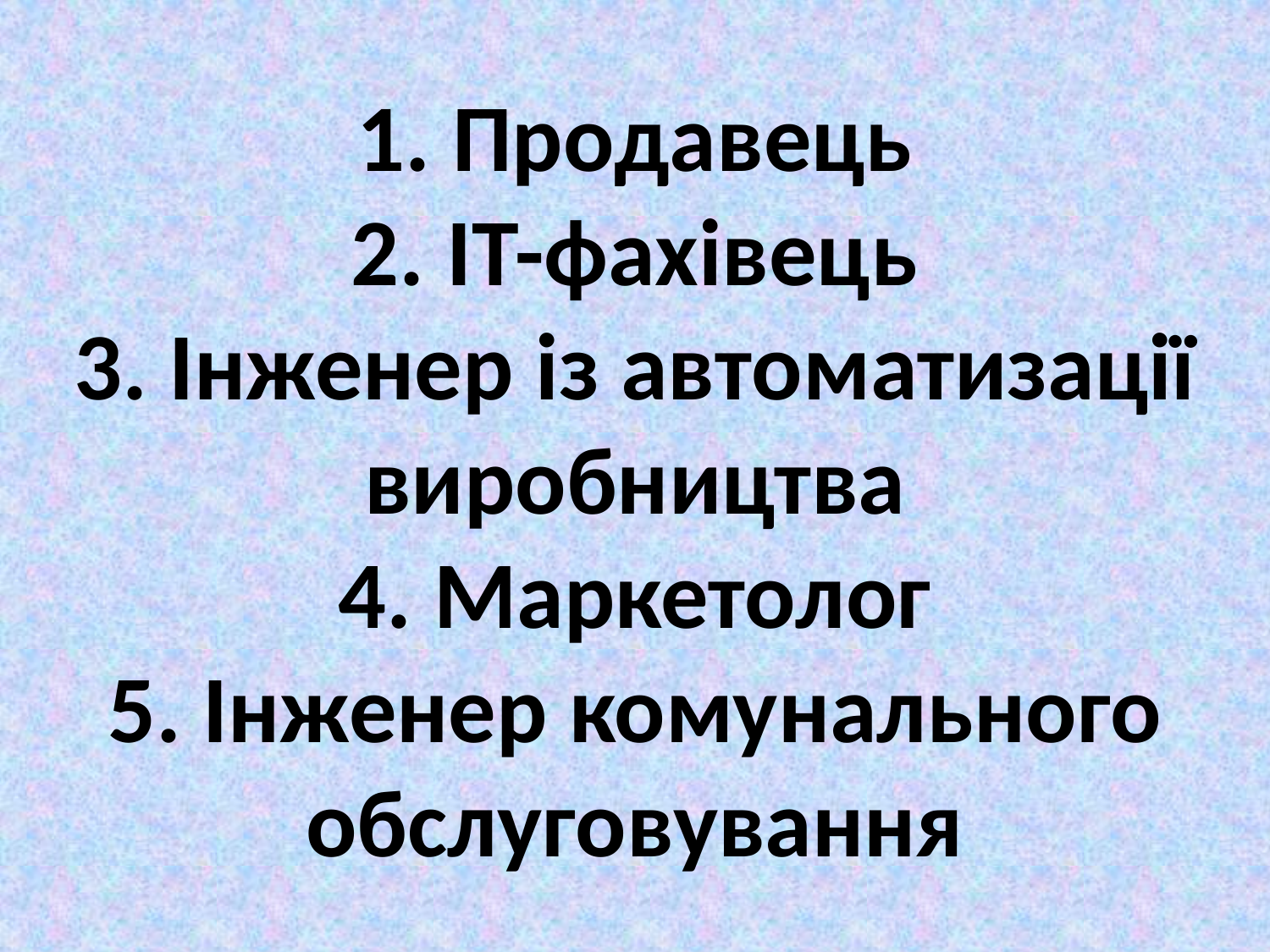

# 1. Продавець 2. ІТ-фахівець 3. Інженер із автоматизації виробництва 4. Маркетолог 5. Інженер комунального обслуговування